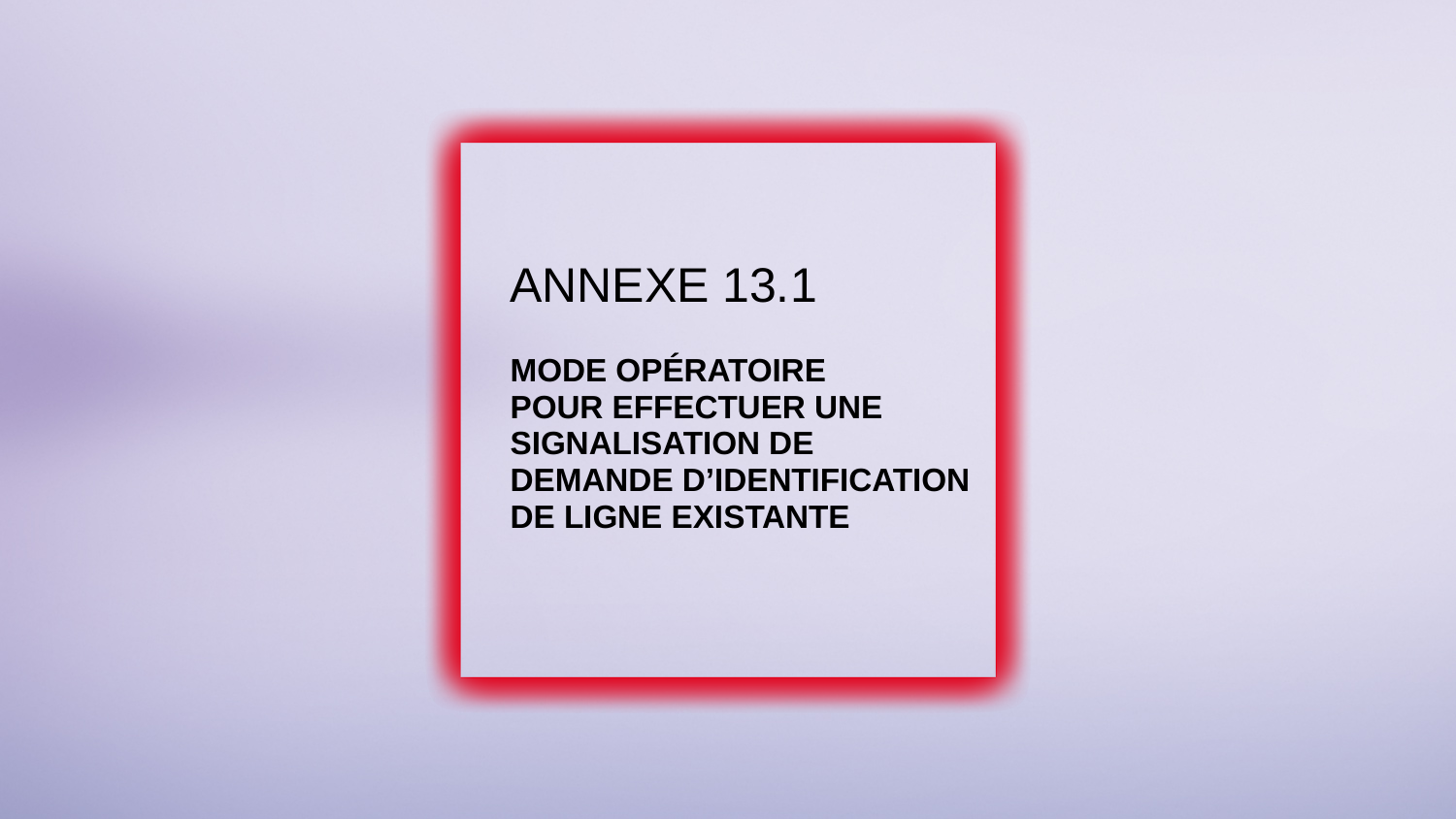

# Annexe 13.1
Mode opératoire
pour effectuer une signalisation de demande d’identification de Ligne existante